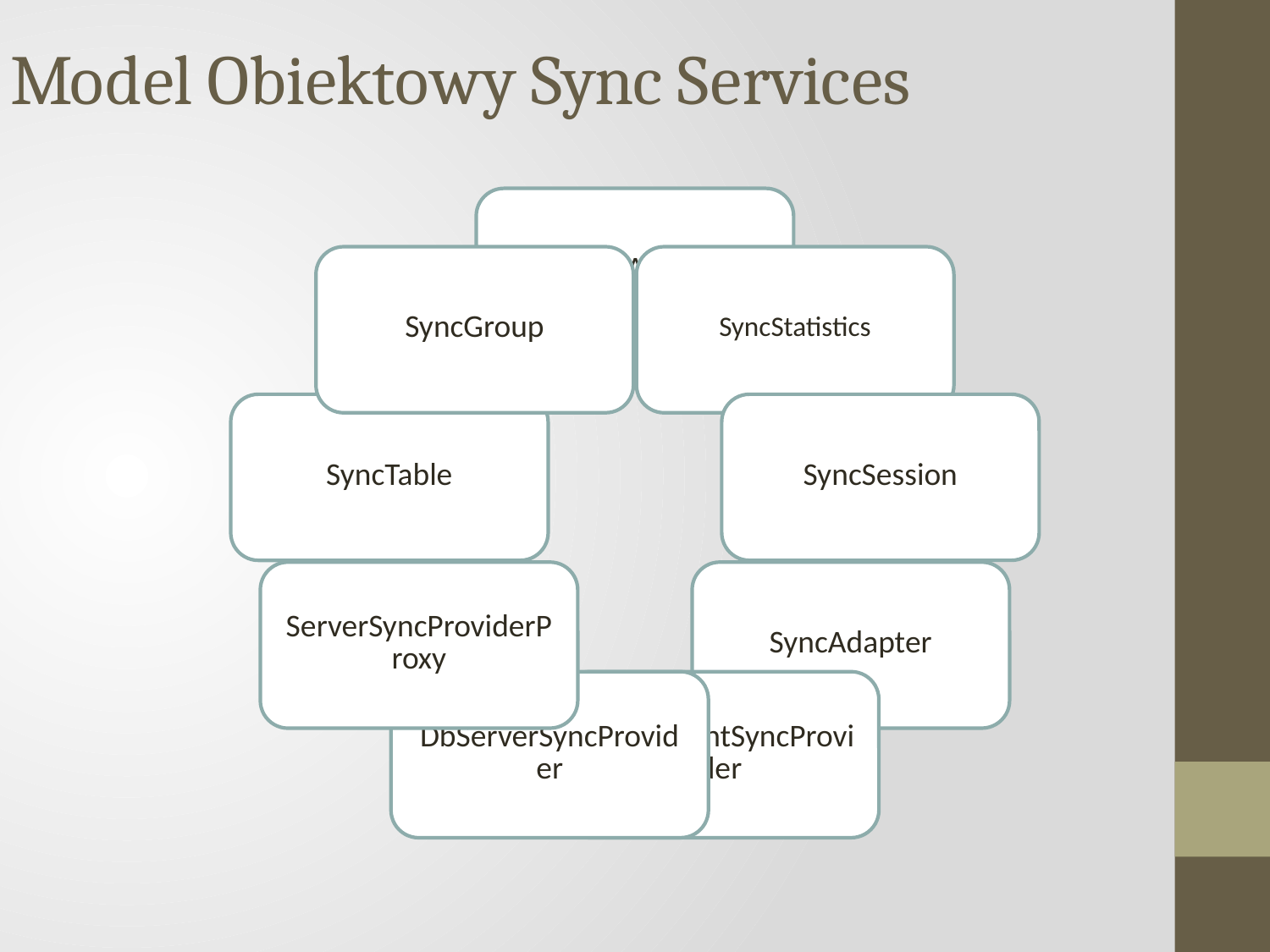

Model Obiektowy Sync Services
SyncAgent
SyncStatistics
SyncSession
SyncAdapter
ServerSyncProviderProxy
SyncTable
SyncGroup